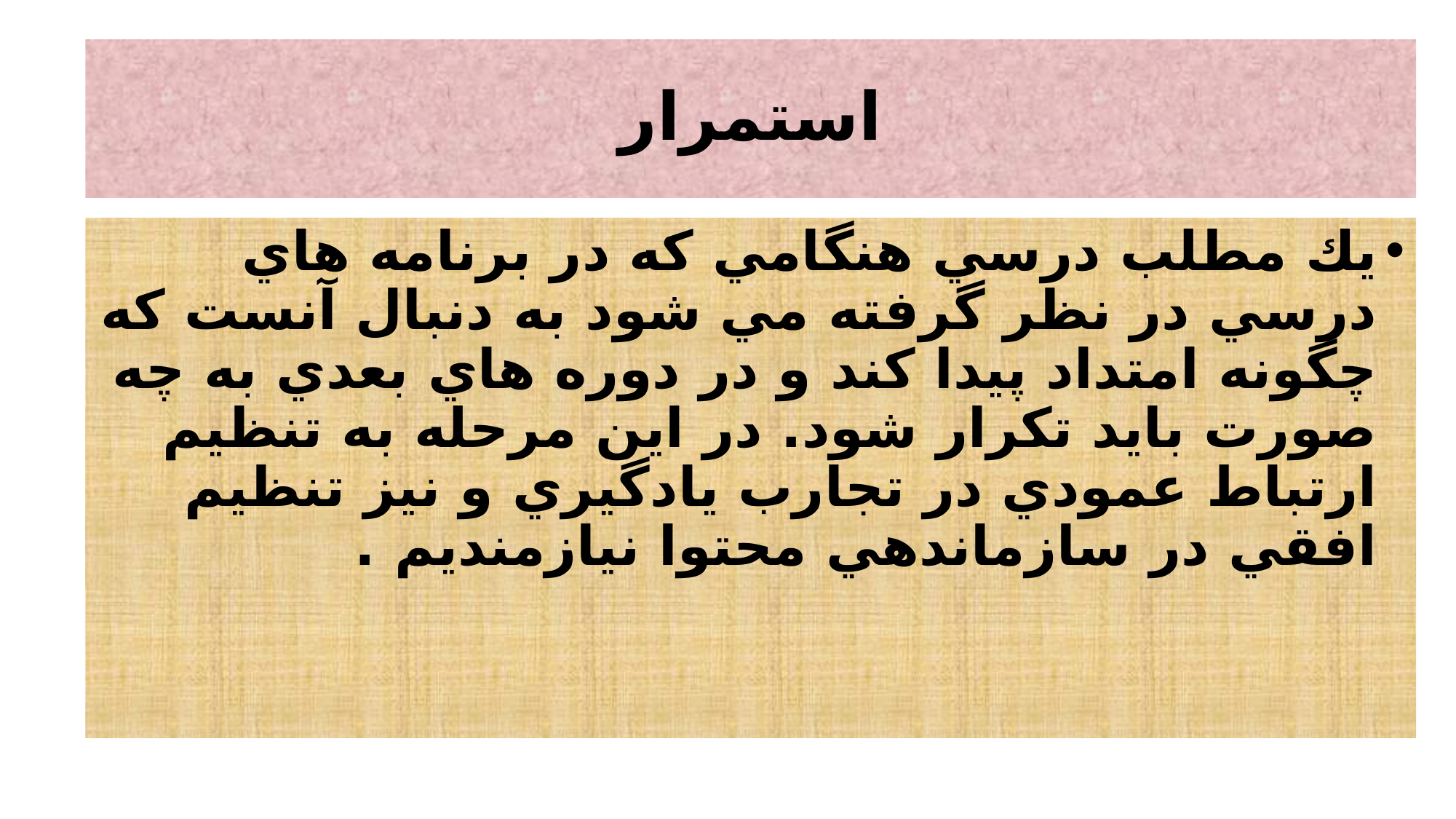

# استمرار
يك مطلب درسي هنگامي كه در برنامه هاي درسي در نظر گرفته مي شود به دنبال آنست كه چگونه امتداد پيدا كند و در دوره هاي بعدي به چه صورت بايد تكرار شود. در اين مرحله به تنظيم ارتباط عمودي در تجارب يادگيري و نيز تنظيم افقي در سازماندهي محتوا نيازمنديم .